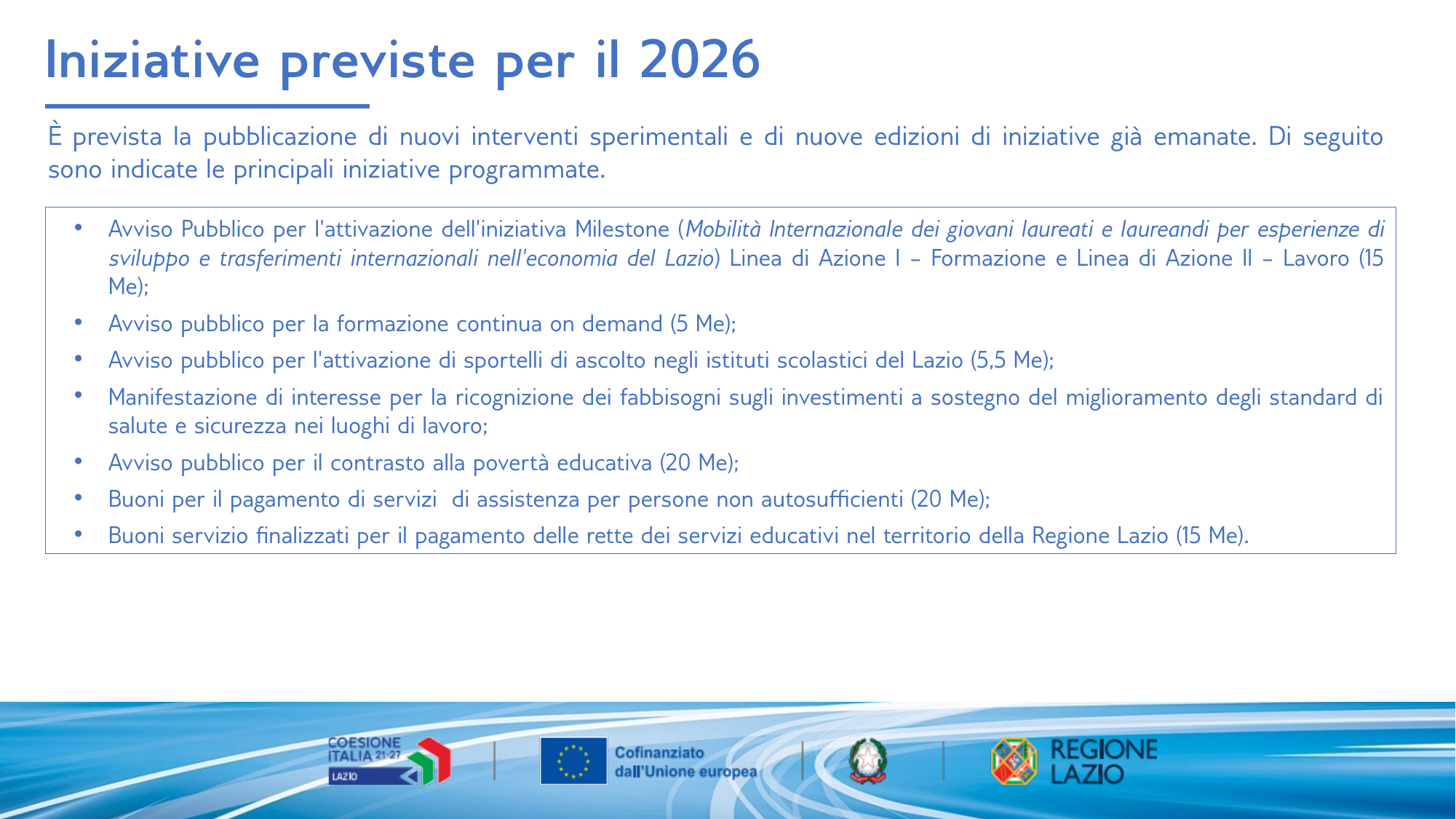

Iniziative previste per il 2026
È prevista la pubblicazione di nuovi interventi sperimentali e di nuove edizioni di iniziative già emanate. Di seguito sono indicate le principali iniziative programmate.
Avviso Pubblico per l'attivazione dell'iniziativa Milestone (Mobilità Internazionale dei giovani laureati e laureandi per esperienze di sviluppo e trasferimenti internazionali nell'economia del Lazio) Linea di Azione I – Formazione e Linea di Azione II – Lavoro (15 Me);
Avviso pubblico per la formazione continua on demand (5 Me);
Avviso pubblico per l'attivazione di sportelli di ascolto negli istituti scolastici del Lazio (5,5 Me);
Manifestazione di interesse per la ricognizione dei fabbisogni sugli investimenti a sostegno del miglioramento degli standard di salute e sicurezza nei luoghi di lavoro;
Avviso pubblico per il contrasto alla povertà educativa (20 Me);
Buoni per il pagamento di servizi  di assistenza per persone non autosufficienti (20 Me);
Buoni servizio finalizzati per il pagamento delle rette dei servizi educativi nel territorio della Regione Lazio (15 Me).